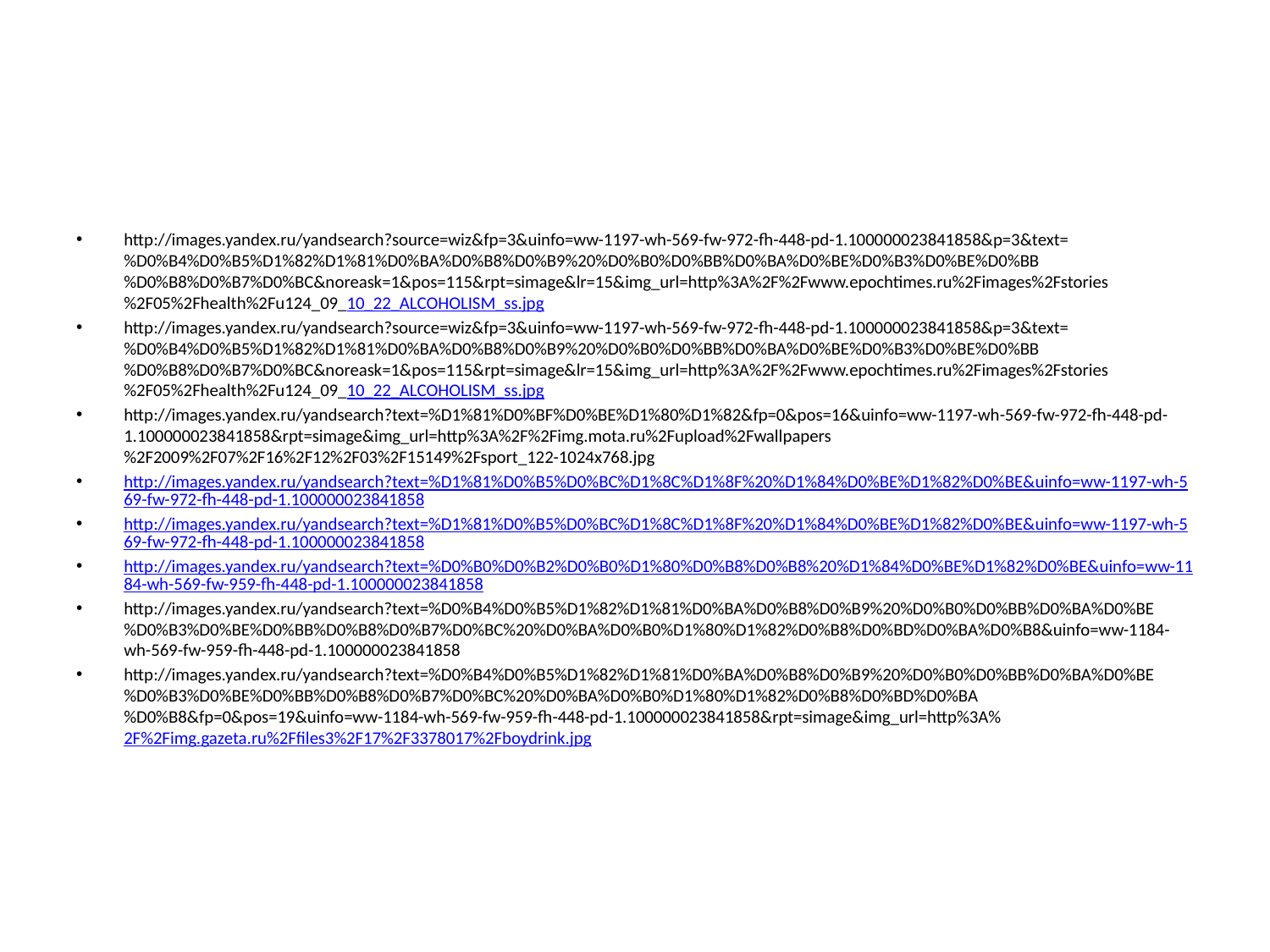

#
http://images.yandex.ru/yandsearch?source=wiz&fp=3&uinfo=ww-1197-wh-569-fw-972-fh-448-pd-1.100000023841858&p=3&text=%D0%B4%D0%B5%D1%82%D1%81%D0%BA%D0%B8%D0%B9%20%D0%B0%D0%BB%D0%BA%D0%BE%D0%B3%D0%BE%D0%BB%D0%B8%D0%B7%D0%BC&noreask=1&pos=115&rpt=simage&lr=15&img_url=http%3A%2F%2Fwww.epochtimes.ru%2Fimages%2Fstories%2F05%2Fhealth%2Fu124_09_10_22_ALCOHOLISM_ss.jpg
http://images.yandex.ru/yandsearch?source=wiz&fp=3&uinfo=ww-1197-wh-569-fw-972-fh-448-pd-1.100000023841858&p=3&text=%D0%B4%D0%B5%D1%82%D1%81%D0%BA%D0%B8%D0%B9%20%D0%B0%D0%BB%D0%BA%D0%BE%D0%B3%D0%BE%D0%BB%D0%B8%D0%B7%D0%BC&noreask=1&pos=115&rpt=simage&lr=15&img_url=http%3A%2F%2Fwww.epochtimes.ru%2Fimages%2Fstories%2F05%2Fhealth%2Fu124_09_10_22_ALCOHOLISM_ss.jpg
http://images.yandex.ru/yandsearch?text=%D1%81%D0%BF%D0%BE%D1%80%D1%82&fp=0&pos=16&uinfo=ww-1197-wh-569-fw-972-fh-448-pd-1.100000023841858&rpt=simage&img_url=http%3A%2F%2Fimg.mota.ru%2Fupload%2Fwallpapers%2F2009%2F07%2F16%2F12%2F03%2F15149%2Fsport_122-1024x768.jpg
http://images.yandex.ru/yandsearch?text=%D1%81%D0%B5%D0%BC%D1%8C%D1%8F%20%D1%84%D0%BE%D1%82%D0%BE&uinfo=ww-1197-wh-569-fw-972-fh-448-pd-1.100000023841858
http://images.yandex.ru/yandsearch?text=%D1%81%D0%B5%D0%BC%D1%8C%D1%8F%20%D1%84%D0%BE%D1%82%D0%BE&uinfo=ww-1197-wh-569-fw-972-fh-448-pd-1.100000023841858
http://images.yandex.ru/yandsearch?text=%D0%B0%D0%B2%D0%B0%D1%80%D0%B8%D0%B8%20%D1%84%D0%BE%D1%82%D0%BE&uinfo=ww-1184-wh-569-fw-959-fh-448-pd-1.100000023841858
http://images.yandex.ru/yandsearch?text=%D0%B4%D0%B5%D1%82%D1%81%D0%BA%D0%B8%D0%B9%20%D0%B0%D0%BB%D0%BA%D0%BE%D0%B3%D0%BE%D0%BB%D0%B8%D0%B7%D0%BC%20%D0%BA%D0%B0%D1%80%D1%82%D0%B8%D0%BD%D0%BA%D0%B8&uinfo=ww-1184-wh-569-fw-959-fh-448-pd-1.100000023841858
http://images.yandex.ru/yandsearch?text=%D0%B4%D0%B5%D1%82%D1%81%D0%BA%D0%B8%D0%B9%20%D0%B0%D0%BB%D0%BA%D0%BE%D0%B3%D0%BE%D0%BB%D0%B8%D0%B7%D0%BC%20%D0%BA%D0%B0%D1%80%D1%82%D0%B8%D0%BD%D0%BA%D0%B8&fp=0&pos=19&uinfo=ww-1184-wh-569-fw-959-fh-448-pd-1.100000023841858&rpt=simage&img_url=http%3A%2F%2Fimg.gazeta.ru%2Ffiles3%2F17%2F3378017%2Fboydrink.jpg